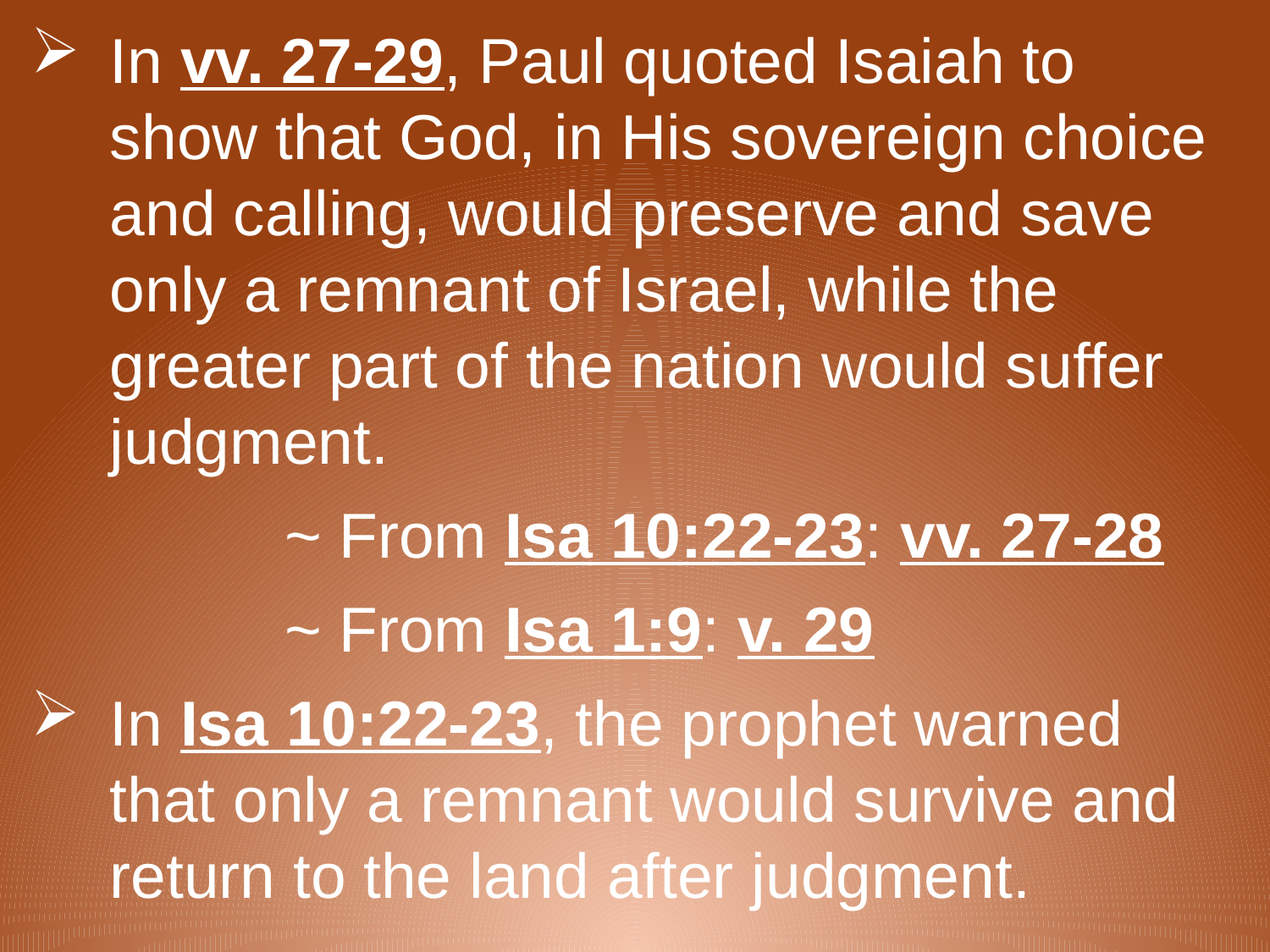

In vv. 27-29, Paul quoted Isaiah to show that God, in His sovereign choice and calling, would preserve and save only a remnant of Israel, while the greater part of the nation would suffer judgment.
		~ From Isa 10:22-23: vv. 27-28
		~ From Isa 1:9: v. 29
In Isa 10:22-23, the prophet warned that only a remnant would survive and return to the land after judgment.